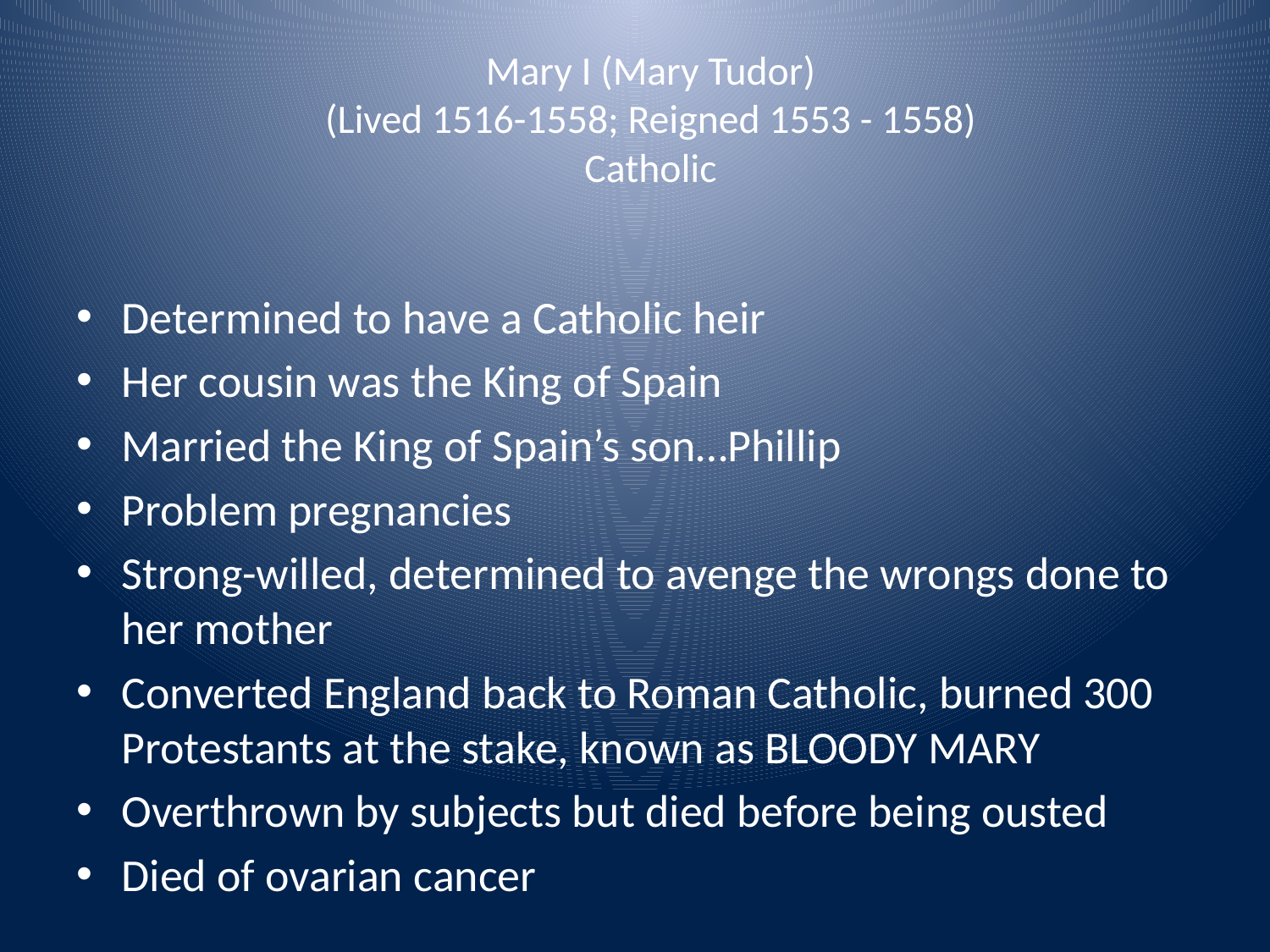

# Mary I (Mary Tudor) (Lived 1516-1558; Reigned 1553 - 1558) Catholic
Determined to have a Catholic heir
Her cousin was the King of Spain
Married the King of Spain’s son…Phillip
Problem pregnancies
Strong-willed, determined to avenge the wrongs done to her mother
Converted England back to Roman Catholic, burned 300 Protestants at the stake, known as BLOODY MARY
Overthrown by subjects but died before being ousted
Died of ovarian cancer